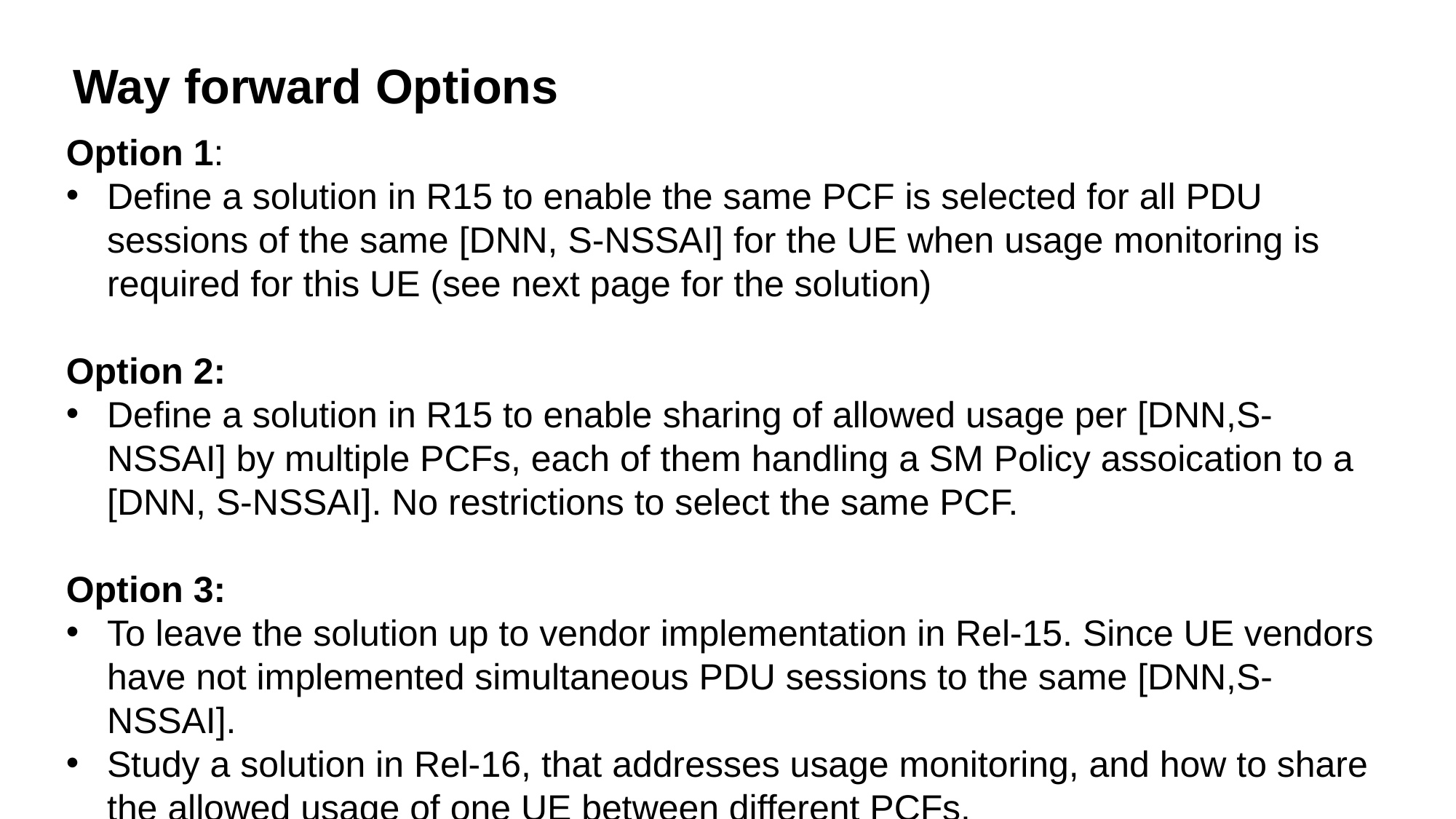

Way forward Options
Option 1:
Define a solution in R15 to enable the same PCF is selected for all PDU sessions of the same [DNN, S-NSSAI] for the UE when usage monitoring is required for this UE (see next page for the solution)

Option 2:
Define a solution in R15 to enable sharing of allowed usage per [DNN,S-NSSAI] by multiple PCFs, each of them handling a SM Policy assoication to a [DNN, S-NSSAI]. No restrictions to select the same PCF.

Option 3:
To leave the solution up to vendor implementation in Rel-15. Since UE vendors have not implemented simultaneous PDU sessions to the same [DNN,S-NSSAI].
Study a solution in Rel-16, that addresses usage monitoring, and how to share the allowed usage of one UE between different PCFs.